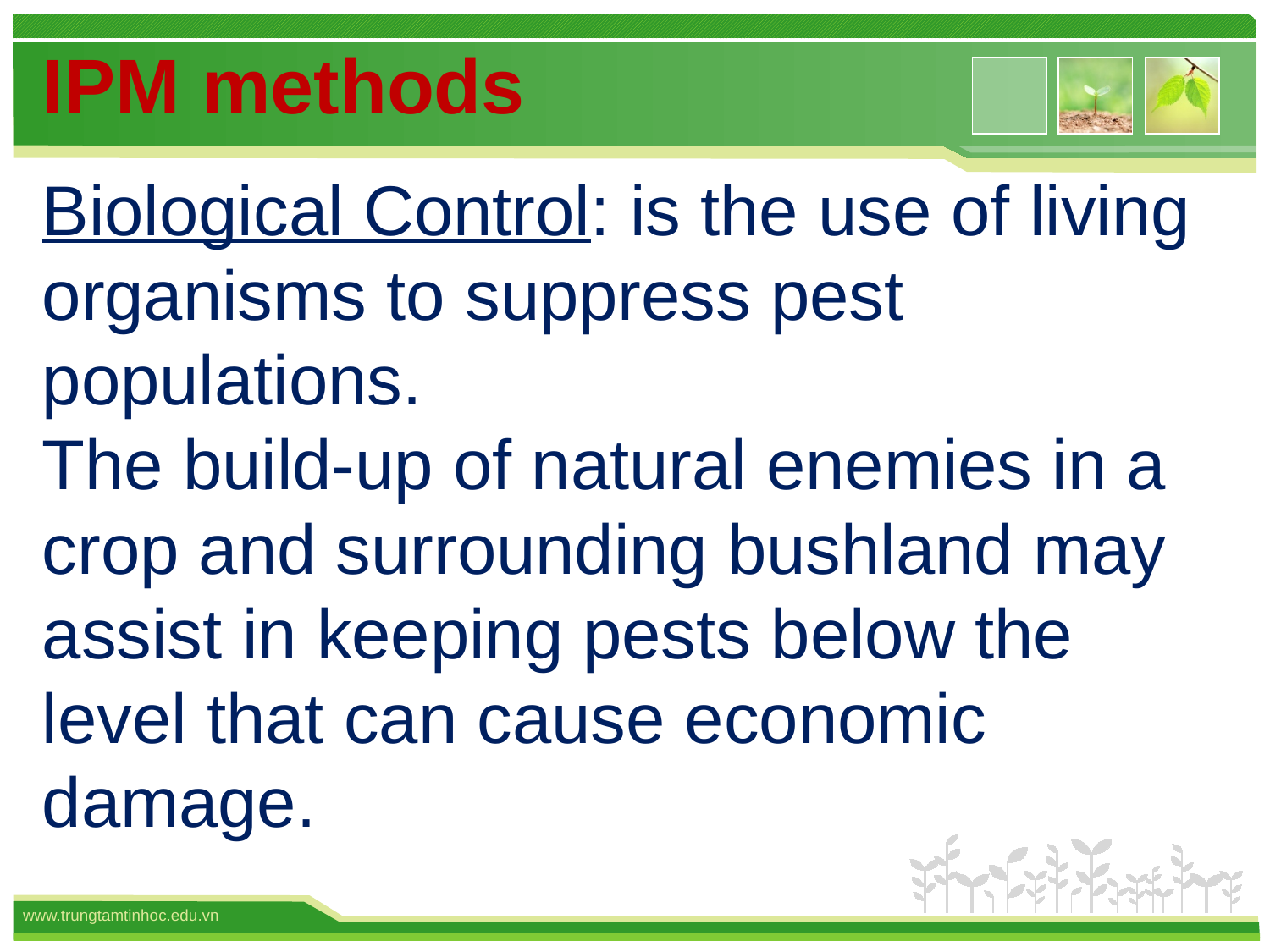

IPM methods
Biological Control: is the use of living organisms to suppress pest populations.
The build-up of natural enemies in a crop and surrounding bushland may assist in keeping pests below the level that can cause economic damage.